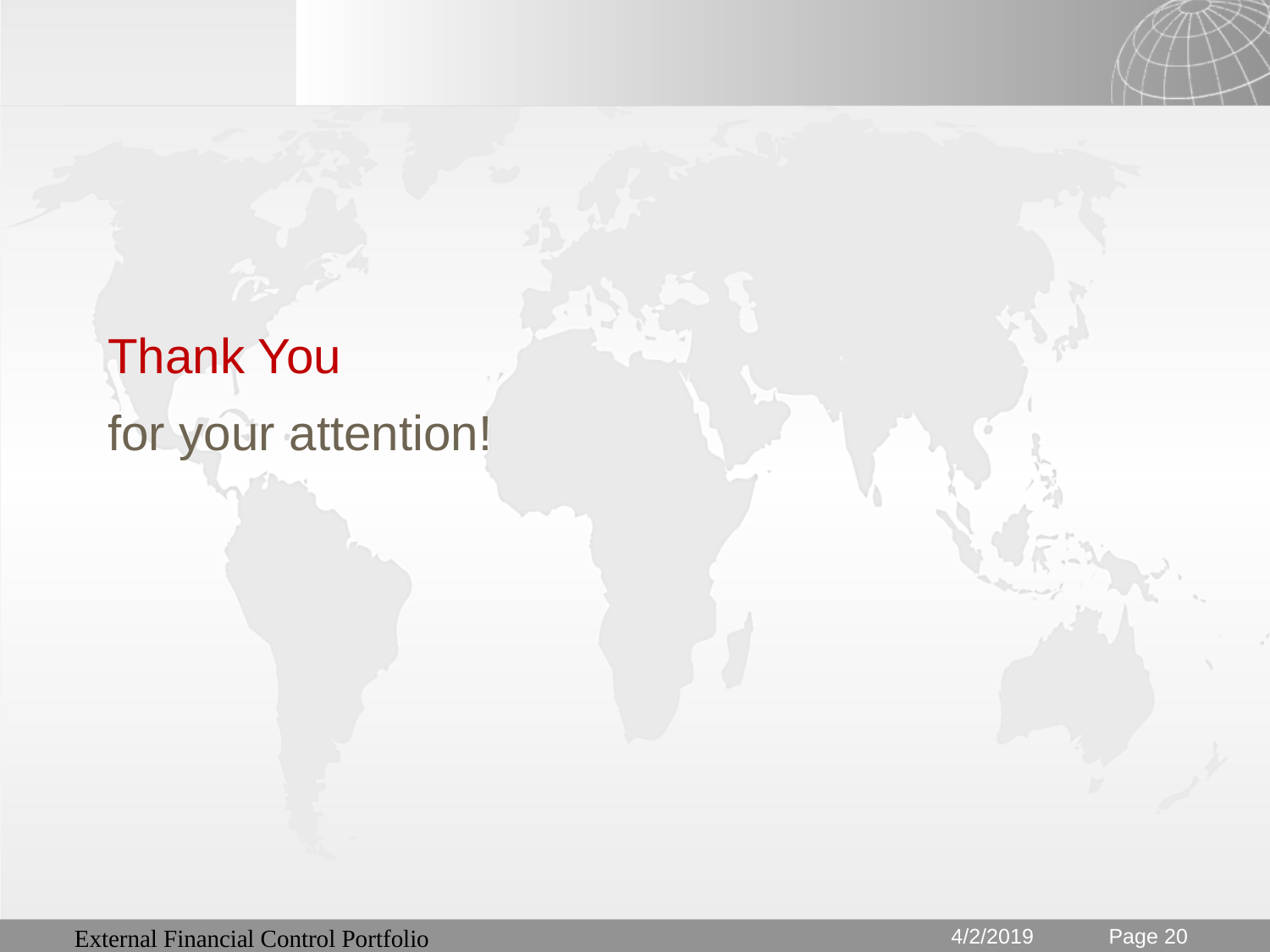

Thank You
for your attention!
4/2/2019
External Financial Control Portfolio